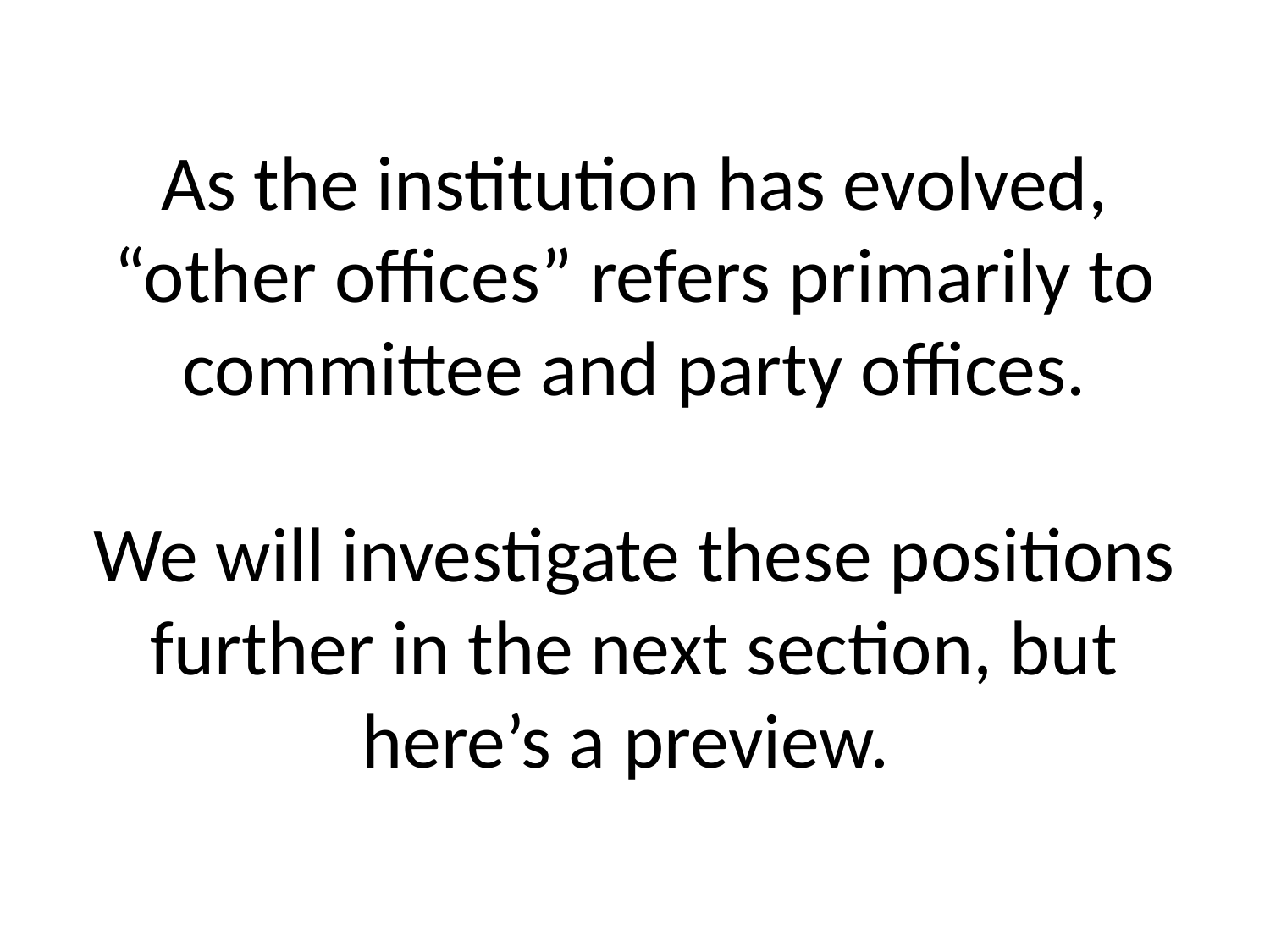

# As the institution has evolved, “other offices” refers primarily to committee and party offices. We will investigate these positions further in the next section, but here’s a preview.